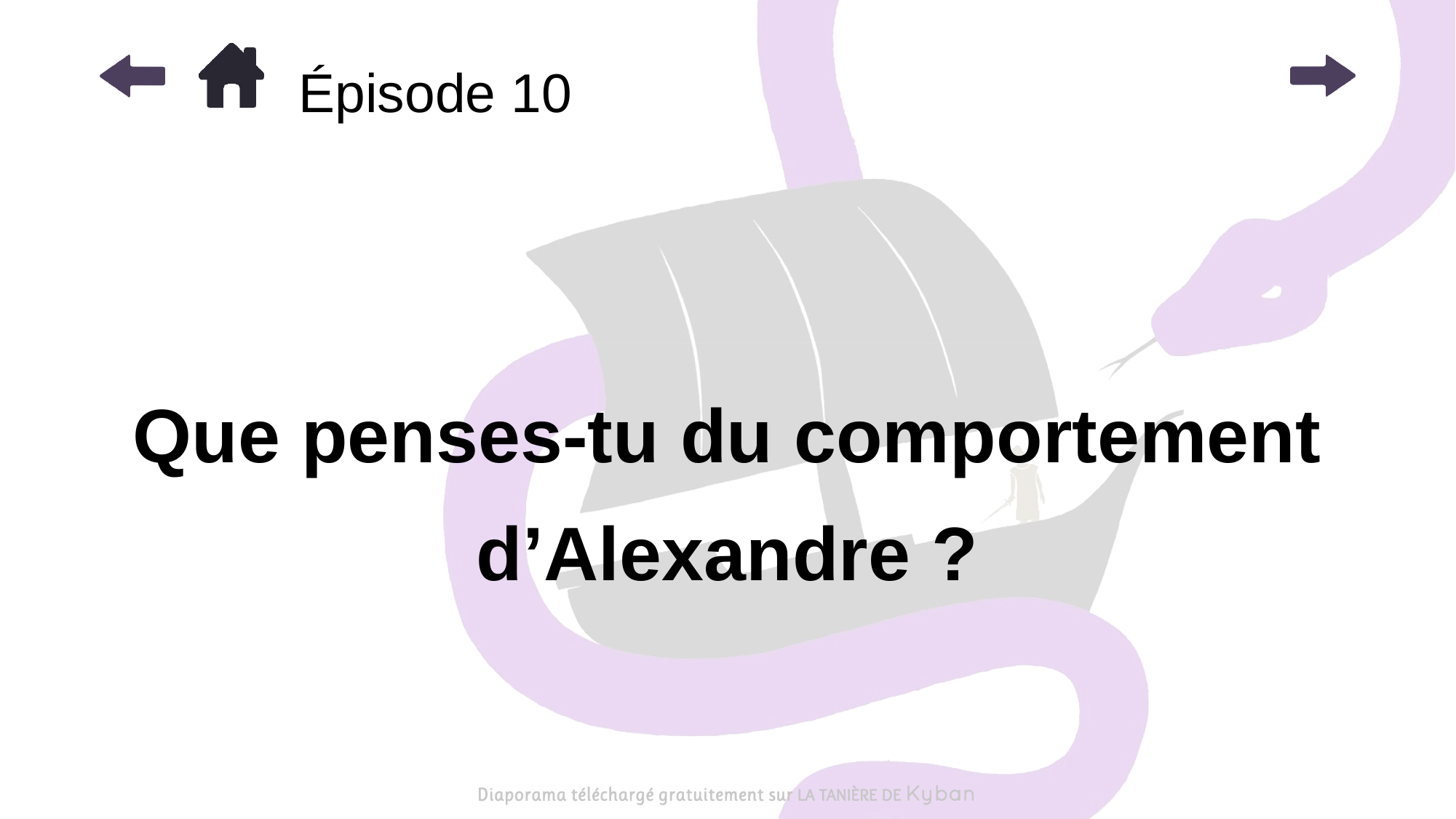

# Épisode 10
Que penses-tu du comportement d’Alexandre ?